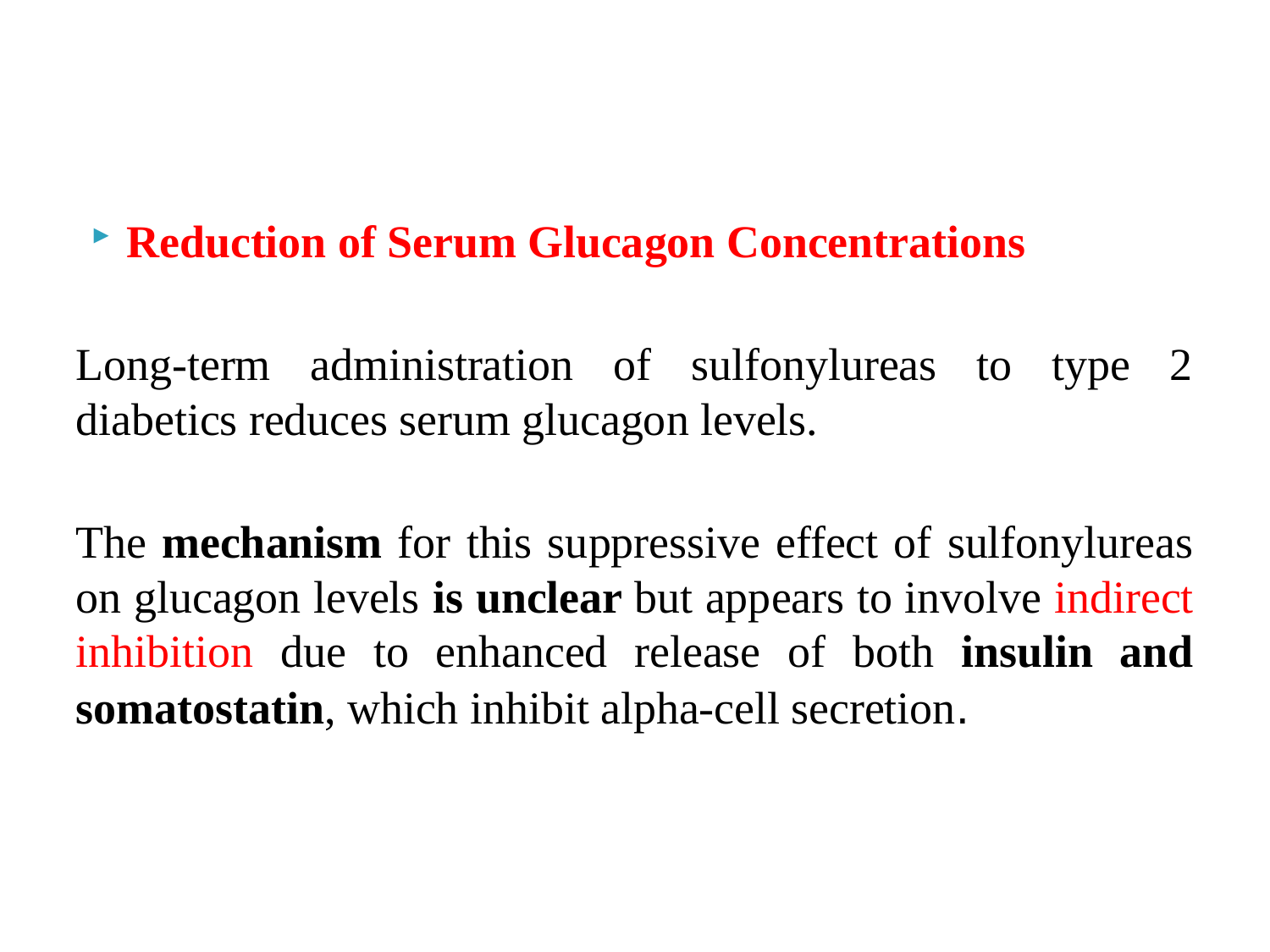

#
Reduction of Serum Glucagon Concentrations

Long-term administration of sulfonylureas to type 2 diabetics reduces serum glucagon levels.

The mechanism for this suppressive effect of sulfonylureas on glucagon levels is unclear but appears to involve indirect inhibition due to enhanced release of both insulin and somatostatin, which inhibit alpha-cell secretion.